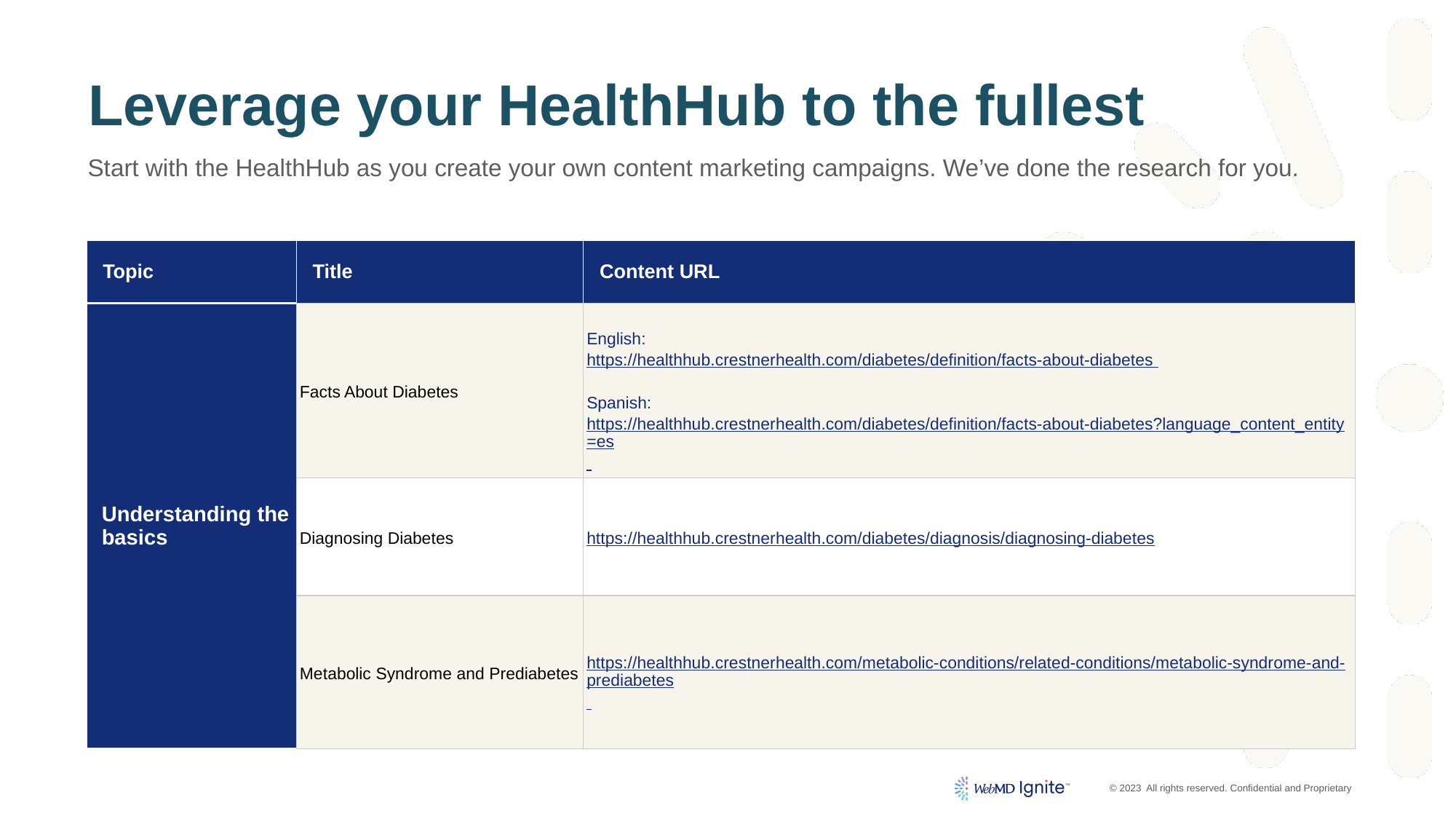

# Leverage your HealthHub to the fullest
Start with the HealthHub as you create your own content marketing campaigns. We’ve done the research for you.
| Topic | Title | Content URL |
| --- | --- | --- |
| Understanding the basics | Facts About Diabetes | English: https://healthhub.crestnerhealth.com/diabetes/definition/facts-about-diabetes Spanish: https://healthhub.crestnerhealth.com/diabetes/definition/facts-about-diabetes?language\_content\_entity=es |
|  | Diagnosing Diabetes | https://healthhub.crestnerhealth.com/diabetes/diagnosis/diagnosing-diabetes |
|  | Metabolic Syndrome and Prediabetes | https://healthhub.crestnerhealth.com/metabolic-conditions/related-conditions/metabolic-syndrome-and-prediabetes |